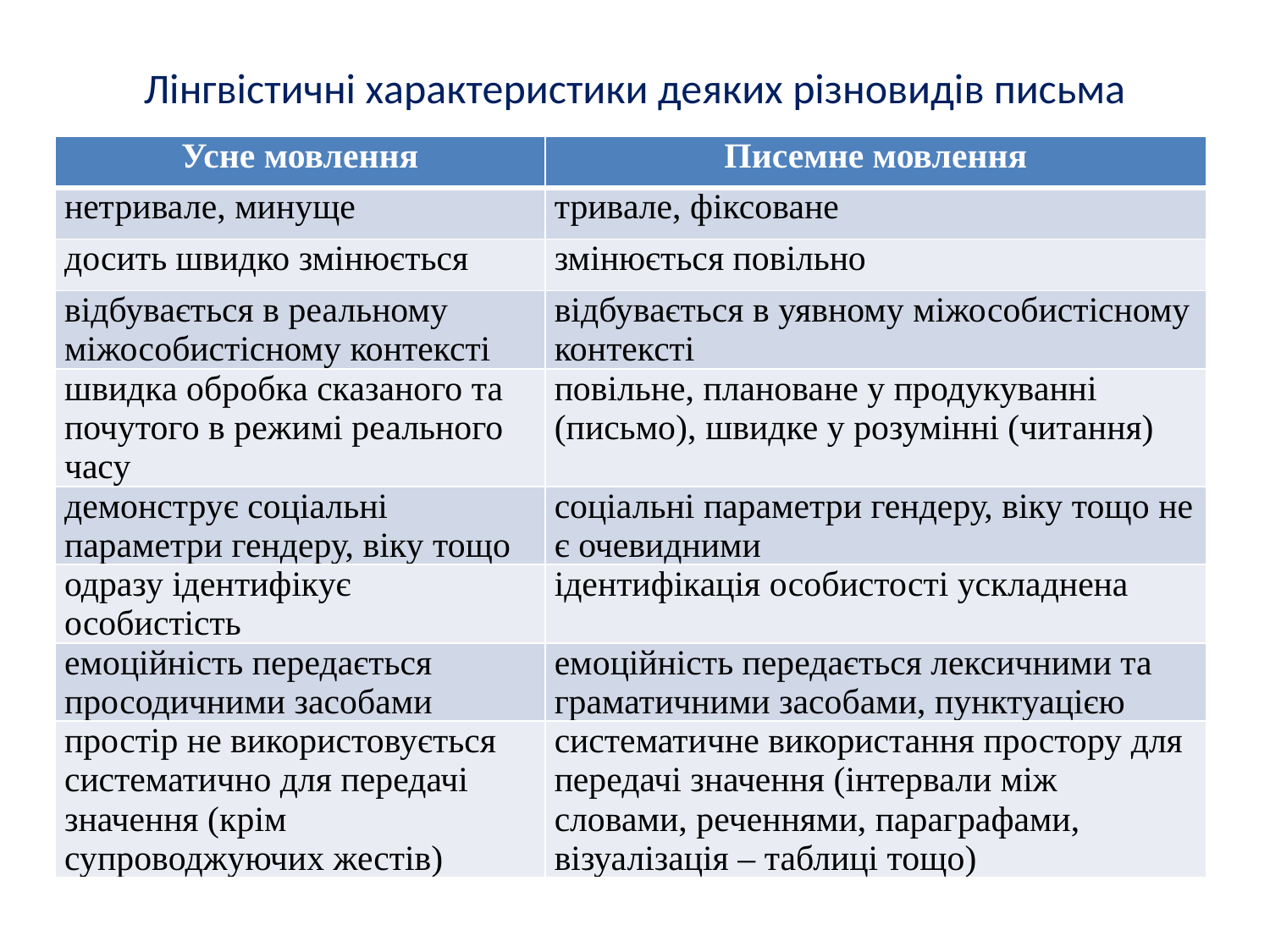

# Лінгвістичні характеристики деяких різновидів письма
| Усне мовлення | Писемне мовлення |
| --- | --- |
| нетривале, минуще | тривале, фіксоване |
| досить швидко змінюється | змінюється повільно |
| відбувається в реальному міжособистісному контексті | відбувається в уявному міжособистісному контексті |
| швидка обробка сказаного та почутого в режимі реального часу | повільне, плановане у продукуванні (письмо), швидке у розумінні (читання) |
| демонструє соціальні параметри гендеру, віку тощо | соціальні параметри гендеру, віку тощо не є очевидними |
| одразу ідентифікує особистість | ідентифікація особистості ускладнена |
| емоційність передається просодичними засобами | емоційність передається лексичними та граматичними засобами, пунктуацією |
| простір не використовується систематично для передачі значення (крім супроводжуючих жестів) | систематичне використання простору для передачі значення (інтервали між словами, реченнями, параграфами, візуалізація – таблиці тощо) |